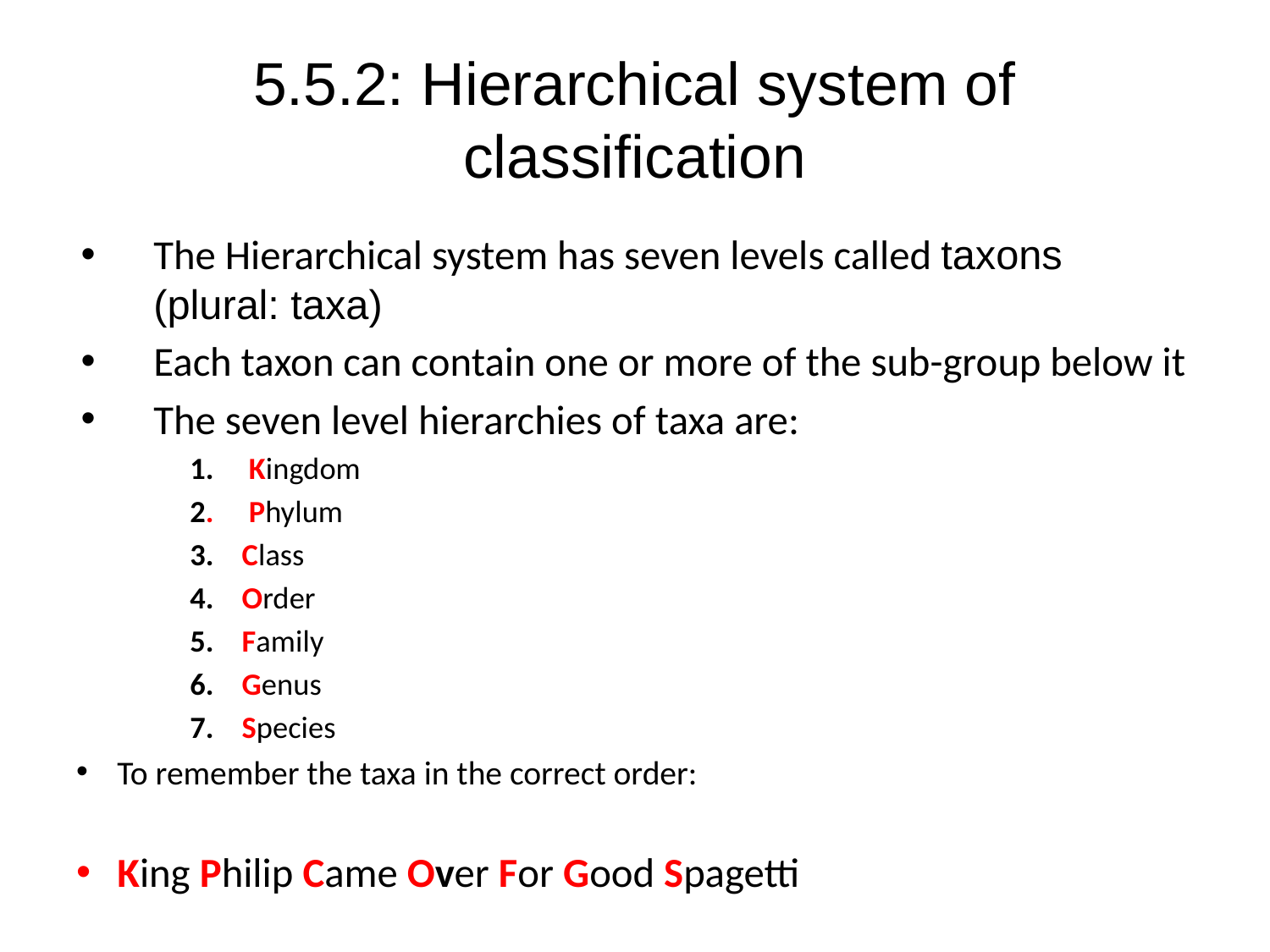

# 5.5.2: Hierarchical system of classification
The Hierarchical system has seven levels called taxons (plural: taxa)
Each taxon can contain one or more of the sub-group below it
The seven level hierarchies of taxa are:
1.     Kingdom
2.     Phylum
3.    Class
4.    Order
5.    Family
6.    Genus
7.    Species
To remember the taxa in the correct order:

King Philip Came Over For Good Spagetti